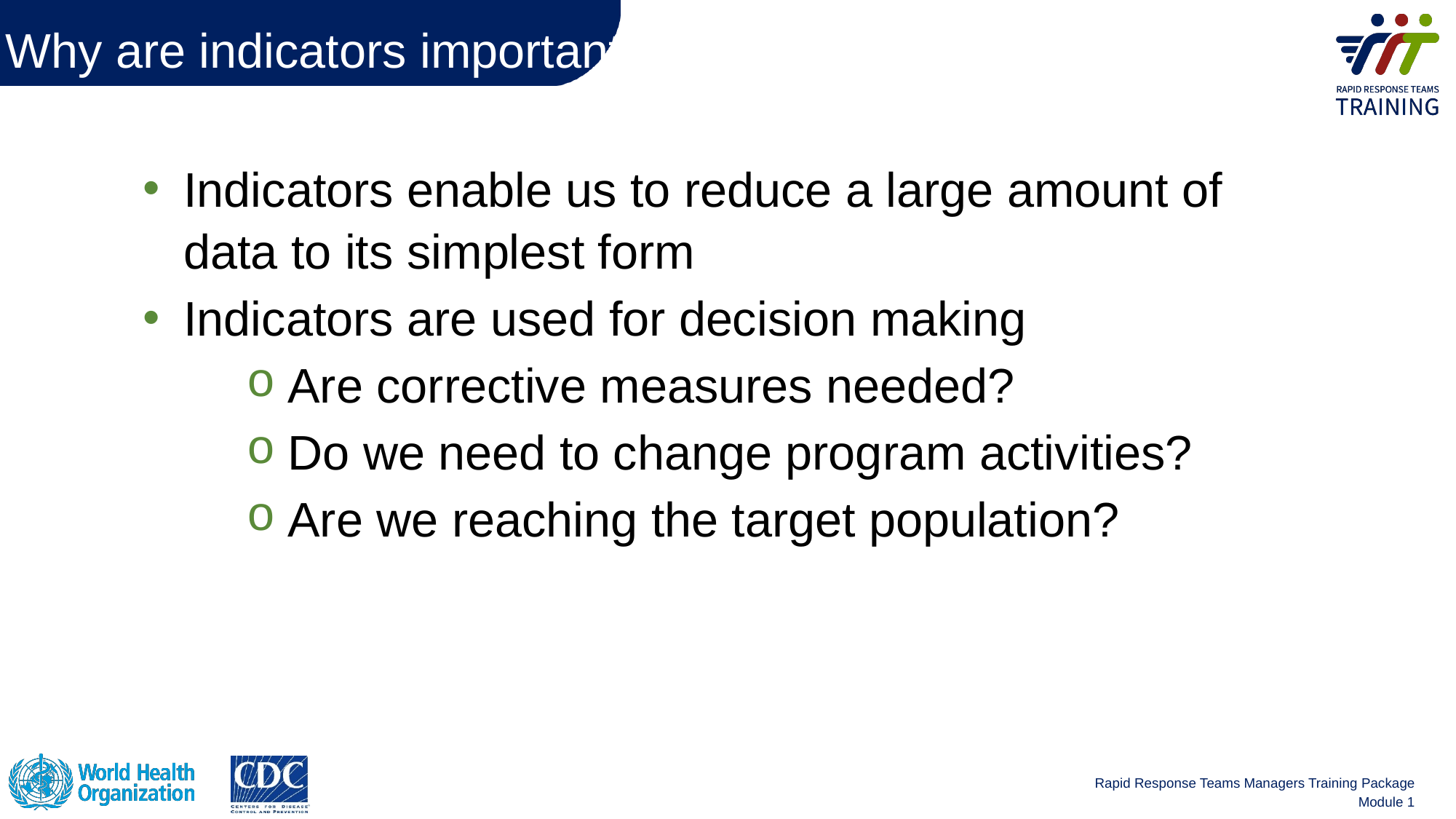

# Why are indicators important?
Indicators enable us to reduce a large amount of data to its simplest form
Indicators are used for decision making
Are corrective measures needed?
Do we need to change program activities?
Are we reaching the target population?